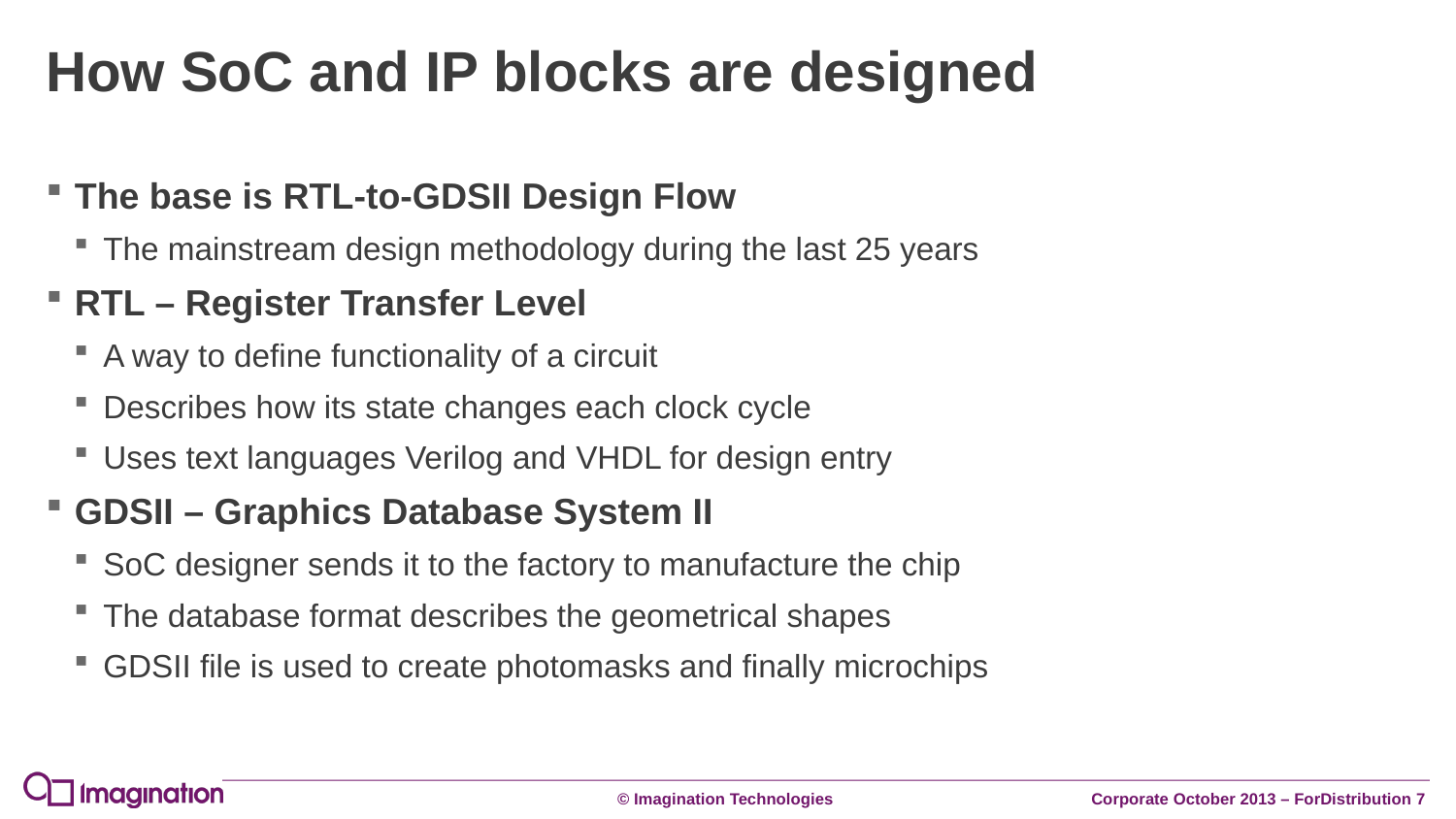

# How SoC and IP blocks are designed

The base is RTL-to-GDSII Design Flow
The mainstream design methodology during the last 25 years
RTL – Register Transfer Level
A way to define functionality of a circuit
Describes how its state changes each clock cycle
Uses text languages Verilog and VHDL for design entry
GDSII – Graphics Database System II
SoC designer sends it to the factory to manufacture the chip
The database format describes the geometrical shapes
GDSII file is used to create photomasks and finally microchips